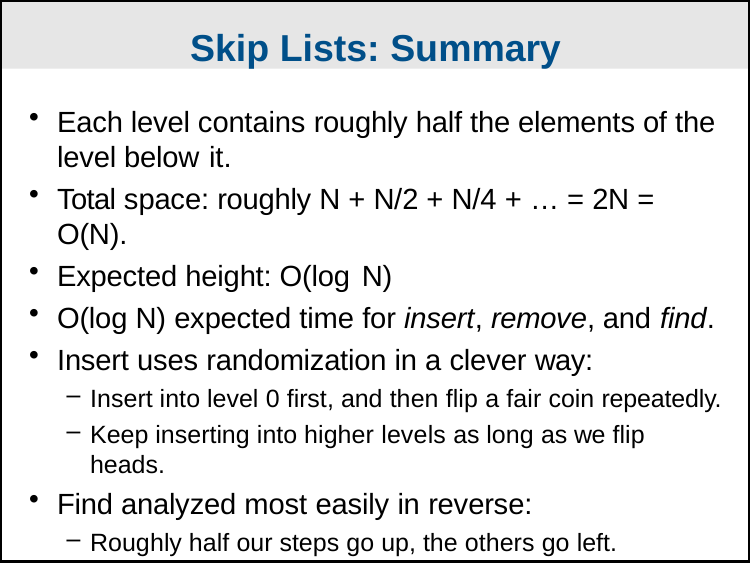

Skip Lists: Summary
Each level contains roughly half the elements of the  level below it.
Total space: roughly N + N/2 + N/4 + … = 2N = O(N).
Expected height: O(log N)
O(log N) expected time for insert, remove, and find.
Insert uses randomization in a clever way:
Insert into level 0 first, and then flip a fair coin repeatedly.
Keep inserting into higher levels as long as we flip heads.
Find analyzed most easily in reverse:
Roughly half our steps go up, the others go left.
But we can step up only as many times as the max height  of the skip list, which is O(log n) in expectation.